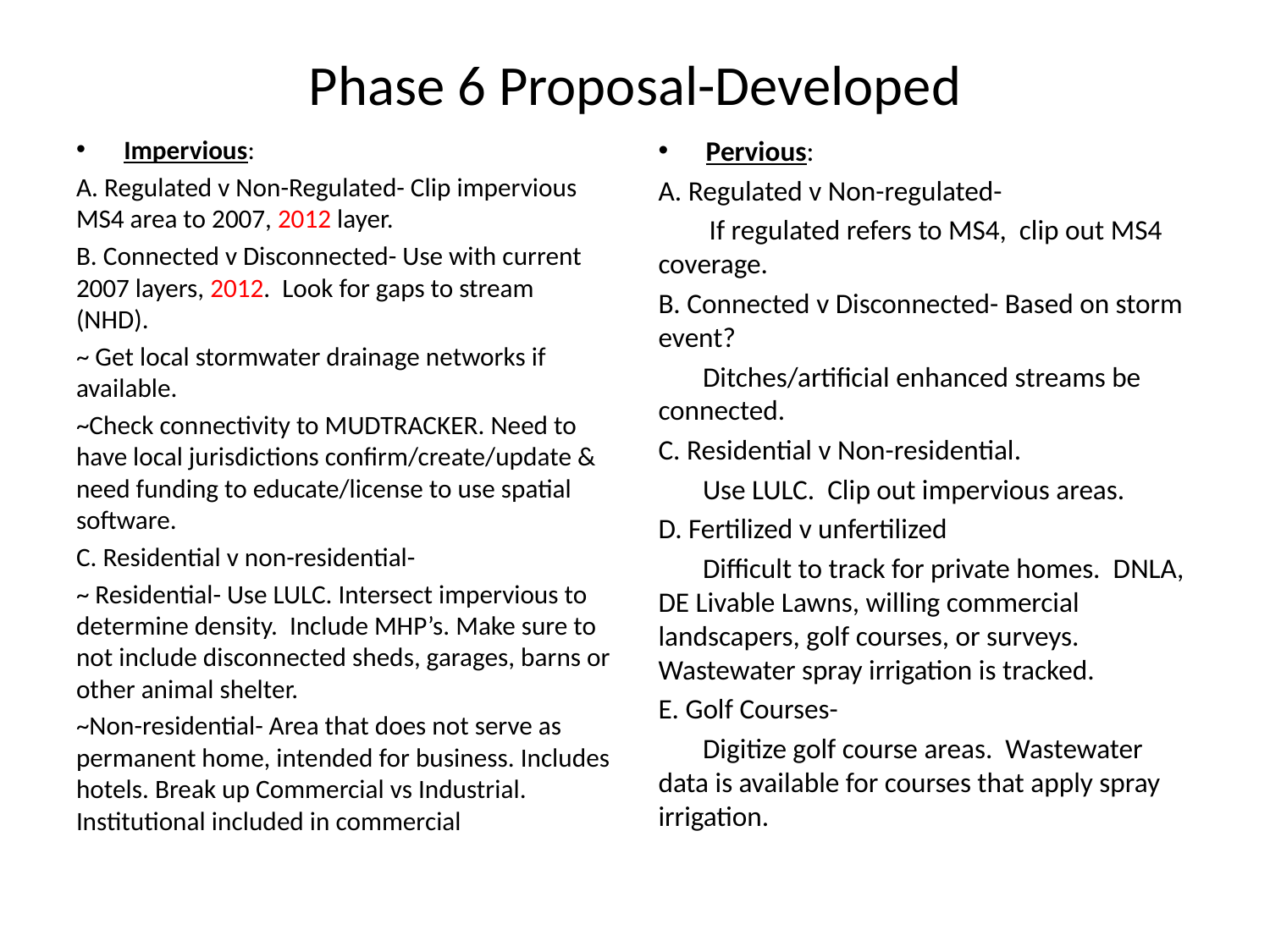

# Phase 6 Proposal-Developed
Impervious:
A. Regulated v Non-Regulated- Clip impervious MS4 area to 2007, 2012 layer.
B. Connected v Disconnected- Use with current 2007 layers, 2012.  Look for gaps to stream (NHD).
~ Get local stormwater drainage networks if available.
~Check connectivity to MUDTRACKER. Need to have local jurisdictions confirm/create/update & need funding to educate/license to use spatial software.
C. Residential v non-residential-
~ Residential- Use LULC. Intersect impervious to determine density.  Include MHP’s. Make sure to not include disconnected sheds, garages, barns or other animal shelter.
~Non-residential- Area that does not serve as permanent home, intended for business. Includes hotels. Break up Commercial vs Industrial. Institutional included in commercial
Pervious:
A. Regulated v Non-regulated-
        If regulated refers to MS4,  clip out MS4 coverage.
B. Connected v Disconnected- Based on storm event?
       Ditches/artificial enhanced streams be connected.
C. Residential v Non-residential.
       Use LULC.  Clip out impervious areas.
D. Fertilized v unfertilized
       Difficult to track for private homes.  DNLA, DE Livable Lawns, willing commercial landscapers, golf courses, or surveys.  Wastewater spray irrigation is tracked.
E. Golf Courses-
       Digitize golf course areas.  Wastewater data is available for courses that apply spray irrigation.